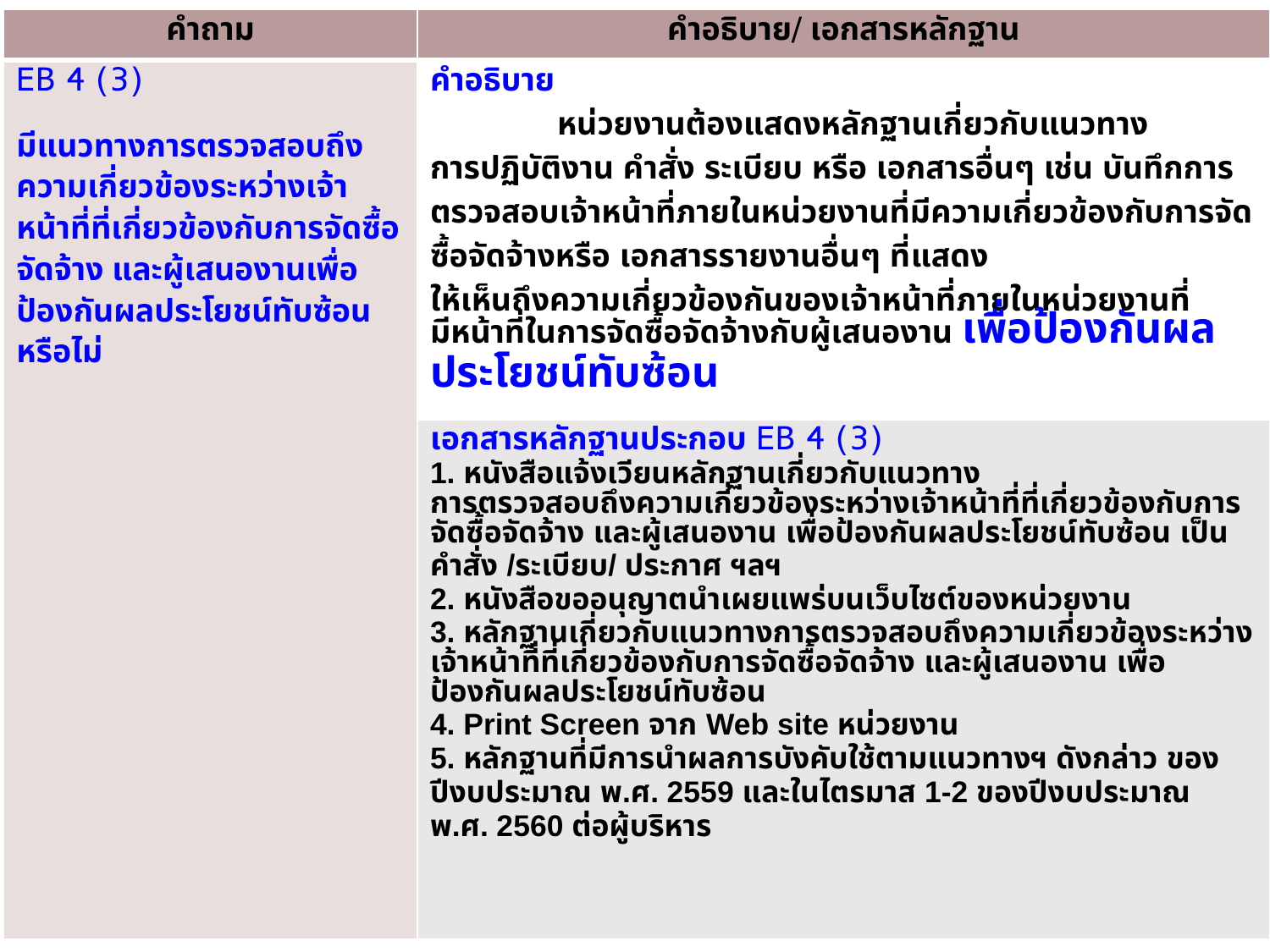

| คำถาม | คำอธิบาย/เอกสารหลักฐาน |
| --- | --- |
| EB 4 (3) มีแนวทางการตรวจสอบถึงความเกี่ยวข้องระหว่างเจ้าหน้าที่ที่เกี่ยวข้องกับการจัดซื้อจัดจ้าง และผู้เสนองานเพื่อป้องกันผลประโยชน์ทับซ้อน หรือไม่ | คำอธิบาย หน่วยงานต้องแสดงหลักฐานเกี่ยวกับแนวทาง การปฏิบัติงาน คำสั่ง ระเบียบ หรือ เอกสารอื่นๆ เช่น บันทึกการตรวจสอบเจ้าหน้าที่ภายในหน่วยงานที่มีความเกี่ยวข้องกับการจัดซื้อจัดจ้างหรือ เอกสารรายงานอื่นๆ ที่แสดง ให้เห็นถึงความเกี่ยวข้องกันของเจ้าหน้าที่ภายในหน่วยงานที่มีหน้าที่ในการจัดซื้อจัดจ้างกับผู้เสนองาน เพื่อป้องกันผลประโยชน์ทับซ้อน |
|  | เอกสารหลักฐานประกอบ EB 4 (3) 1. หนังสือแจ้งเวียนหลักฐานเกี่ยวกับแนวทาง การตรวจสอบถึงความเกี่ยวข้องระหว่างเจ้าหน้าที่ที่เกี่ยวข้องกับการจัดซื้อจัดจ้าง และผู้เสนองาน เพื่อป้องกันผลประโยชน์ทับซ้อน เป็นคำสั่ง /ระเบียบ/ ประกาศ ฯลฯ 2. หนังสือขออนุญาตนำเผยแพร่บนเว็บไซต์ของหน่วยงาน 3. หลักฐานเกี่ยวกับแนวทางการตรวจสอบถึงความเกี่ยวข้องระหว่างเจ้าหน้าที่ที่เกี่ยวข้องกับการจัดซื้อจัดจ้าง และผู้เสนองาน เพื่อป้องกันผลประโยชน์ทับซ้อน 4. Print Screen จาก Web site หน่วยงาน 5. หลักฐานที่มีการนำผลการบังคับใช้ตามแนวทางฯ ดังกล่าว ของปีงบประมาณ พ.ศ. 2559 และในไตรมาส 1-2 ของปีงบประมาณ พ.ศ. 2560 ต่อผู้บริหาร |